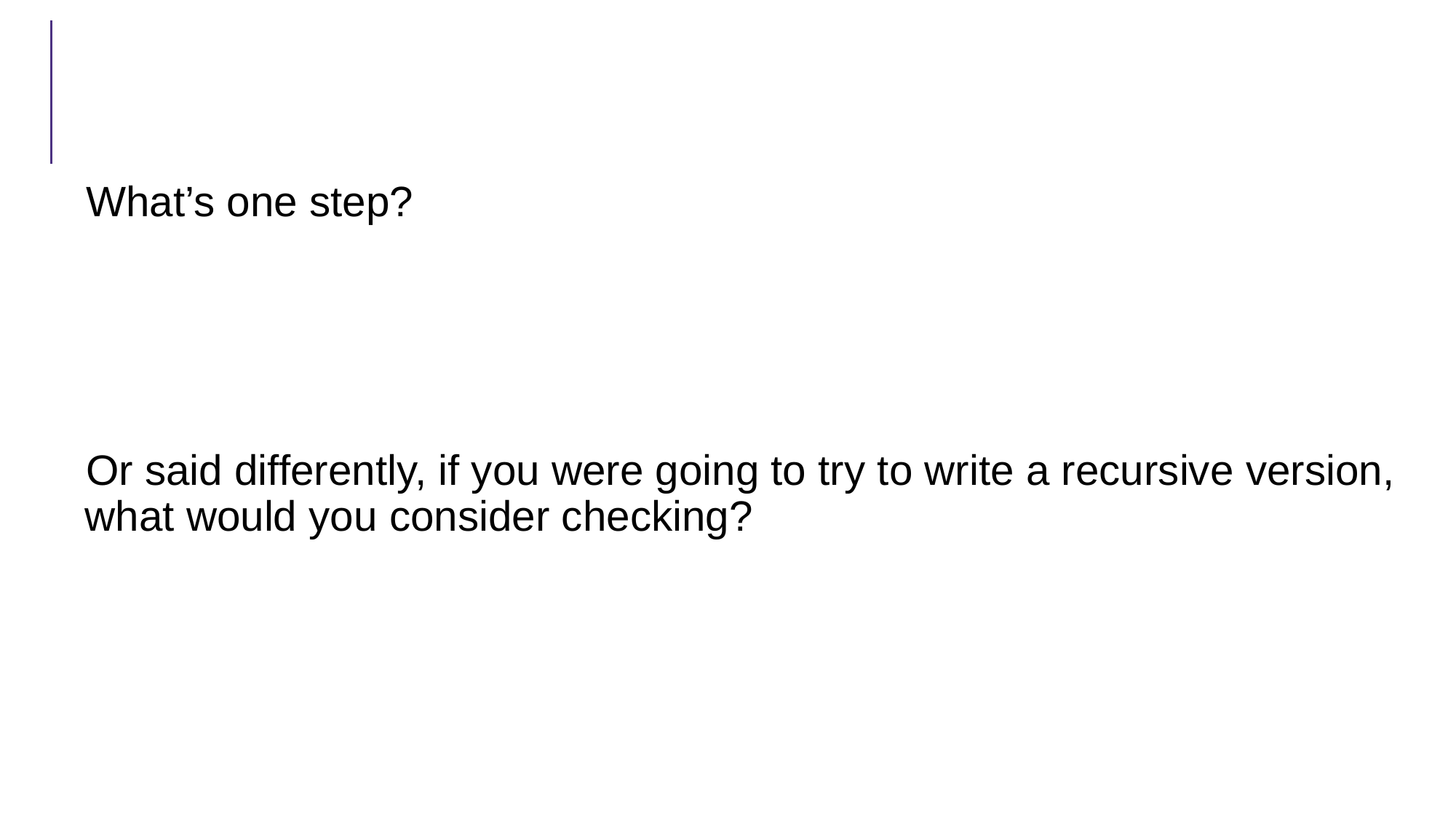

#
What’s one step?

Or said differently, if you were going to try to write a recursive version, what would you consider checking?